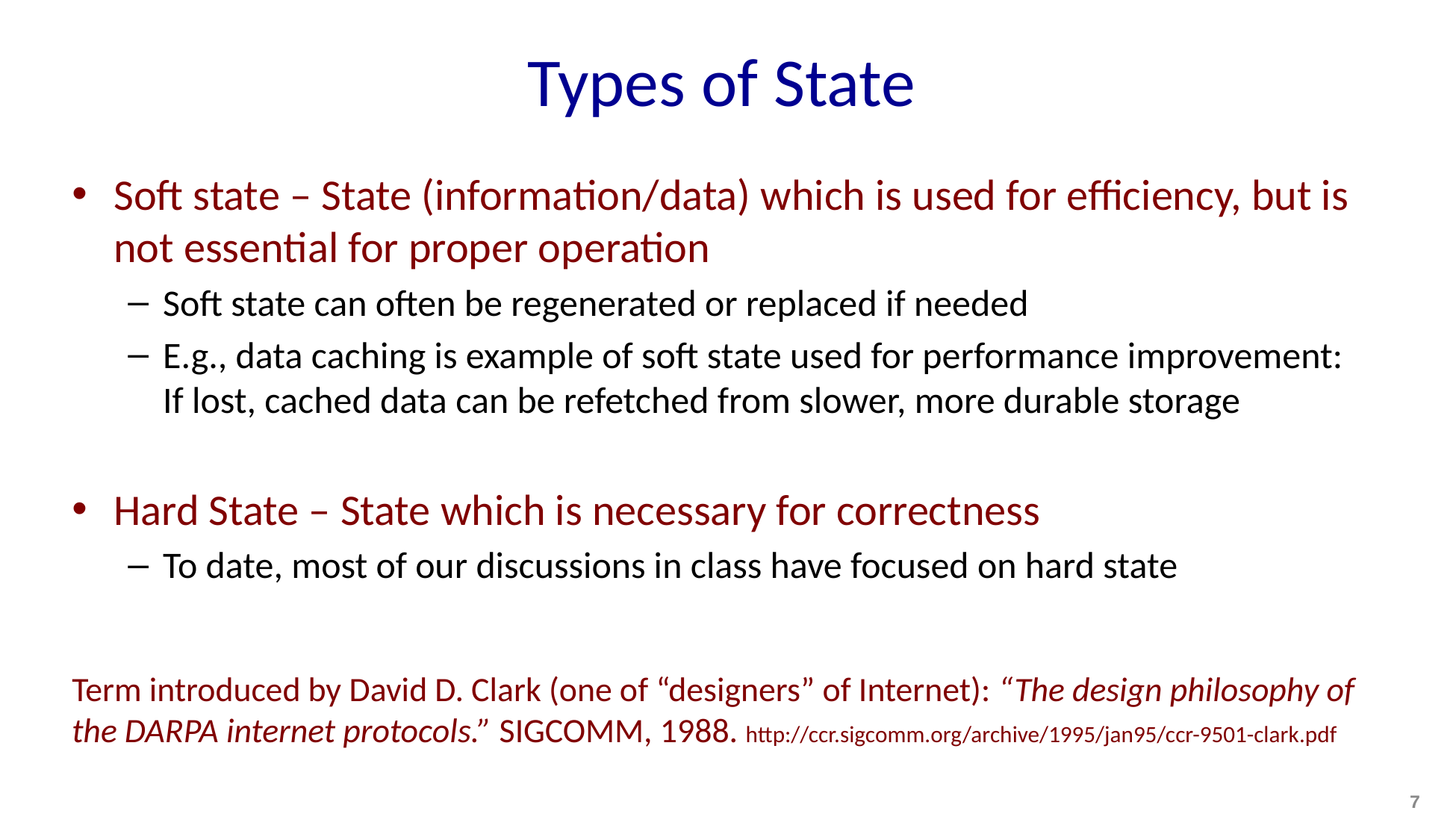

# Types of State
Soft state – State (information/data) which is used for efficiency, but is not essential for proper operation
Soft state can often be regenerated or replaced if needed
E.g., data caching is example of soft state used for performance improvement:  If lost, cached data can be refetched from slower, more durable storage

Hard State – State which is necessary for correctness
To date, most of our discussions in class have focused on hard state

Term introduced by David D. Clark (one of “designers” of Internet): “The design philosophy of the DARPA internet protocols.” SIGCOMM, 1988. http://ccr.sigcomm.org/archive/1995/jan95/ccr-9501-clark.pdf
7